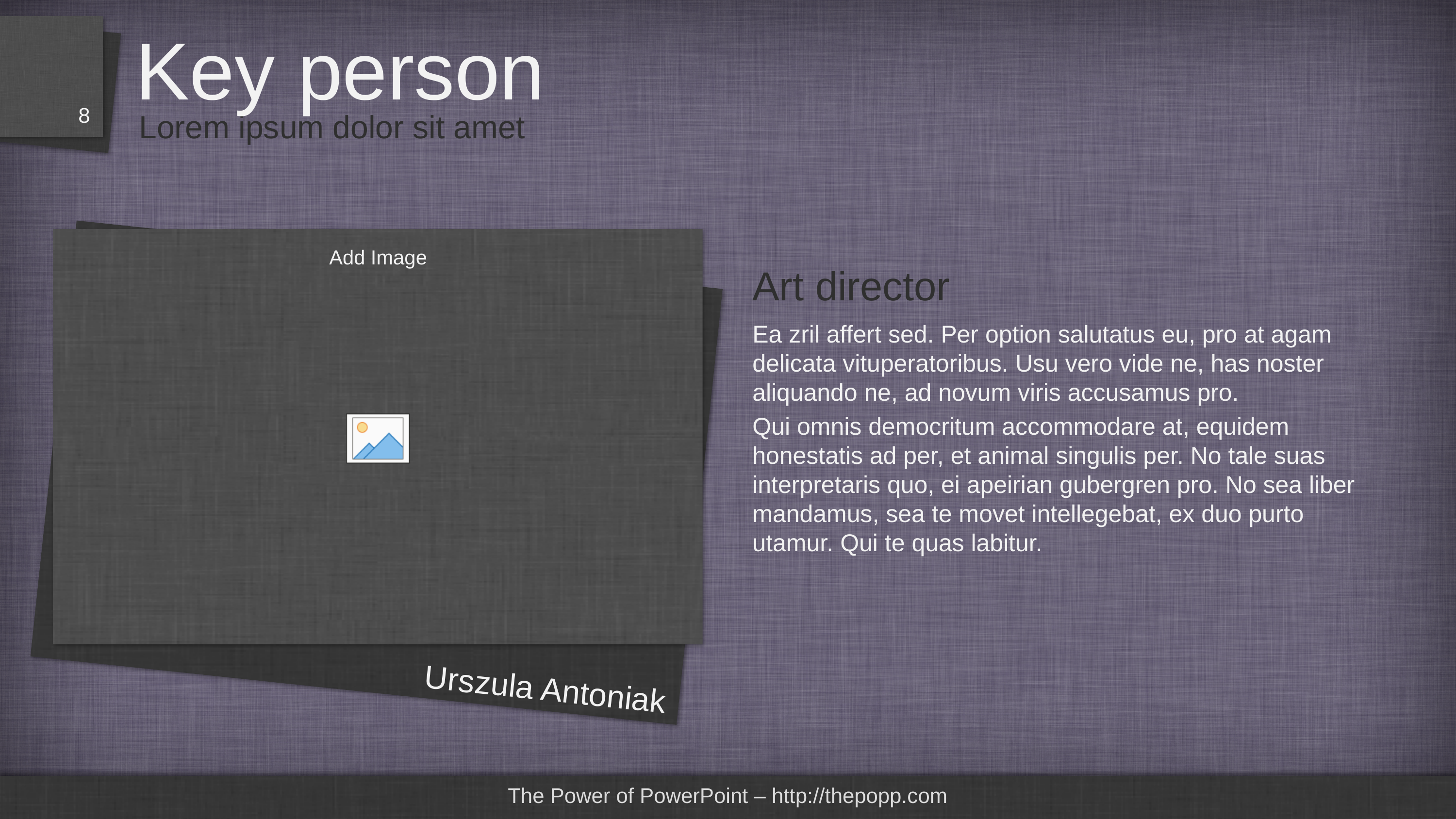

# Key person
8
Lorem ipsum dolor sit amet

Art director
Ea zril affert sed. Per option salutatus eu, pro at agam delicata vituperatoribus. Usu vero vide ne, has noster aliquando ne, ad novum viris accusamus pro.
Qui omnis democritum accommodare at, equidem honestatis ad per, et animal singulis per. No tale suas interpretaris quo, ei apeirian gubergren pro. No sea liber mandamus, sea te movet intellegebat, ex duo purto utamur. Qui te quas labitur.

Urszula Antoniak
The Power of PowerPoint – http://thepopp.com